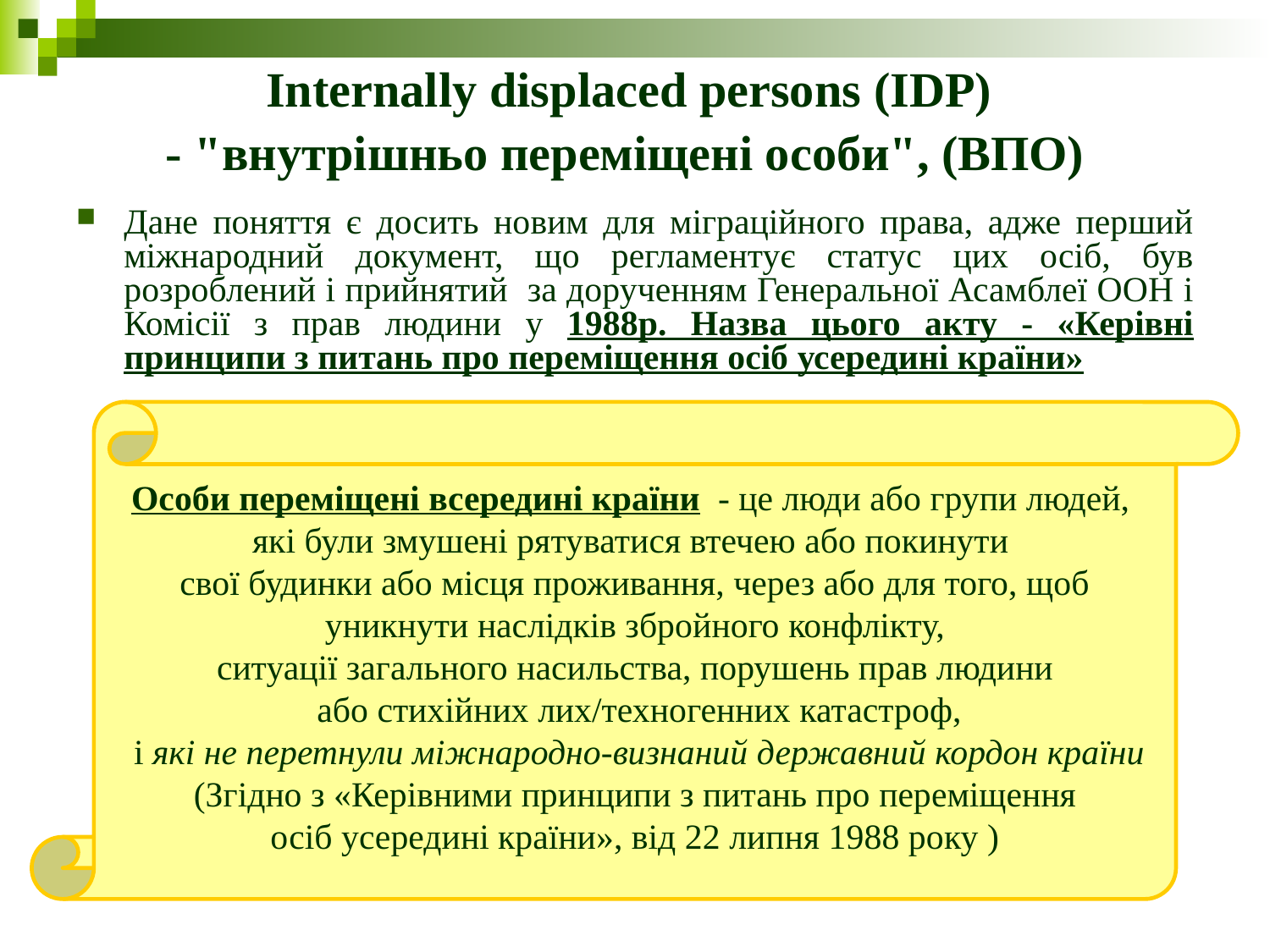

# Internally displaced persons (IDP) - "внутрішньо переміщені особи", (ВПО)
Дане поняття є досить новим для міграційного права, адже перший міжнародний документ, що регламентує статус цих осіб, був розроблений і прийнятий  за дорученням Генеральної Асамблеї ООН і Комісії з прав людини у 1988р. Назва цього акту - «Керівні принципи з питань про переміщення осіб усередині країни»
Особи переміщені всередині країни  - це люди або групи людей,
які були змушені рятуватися втечею або покинути
свої будинки або місця проживання, через або для того, щоб
 уникнути наслідків збройного конфлікту,
ситуації загального насильства, порушень прав людини
 або стихійних лих/техногенних катастроф,
 і які не перетнули міжнародно-визнаний державний кордон країни
 (Згідно з «Керівними принципи з питань про переміщення
осіб усередині країни», від 22 липня 1988 року )